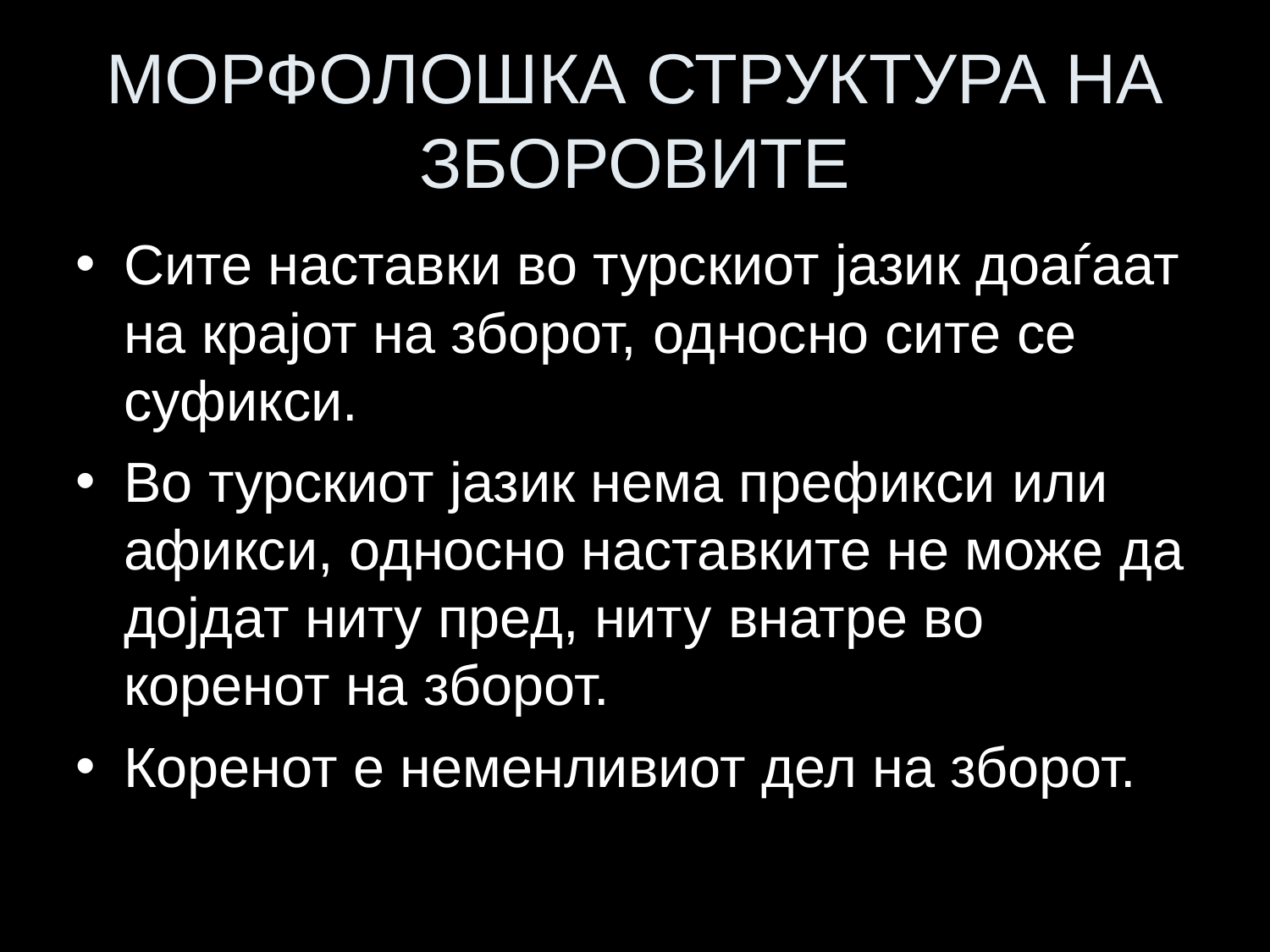

# МОРФОЛОШКА СТРУКТУРА НА ЗБОРОВИТЕ
Сите наставки во турскиот јазик доаѓаат на крајот на зборот, односно сите се суфикси.
Во турскиот јазик нема префикси или афикси, односно наставките не може да дојдат ниту пред, ниту внатре во коренот на зборот.
Коренот е неменливиот дел на зборот.